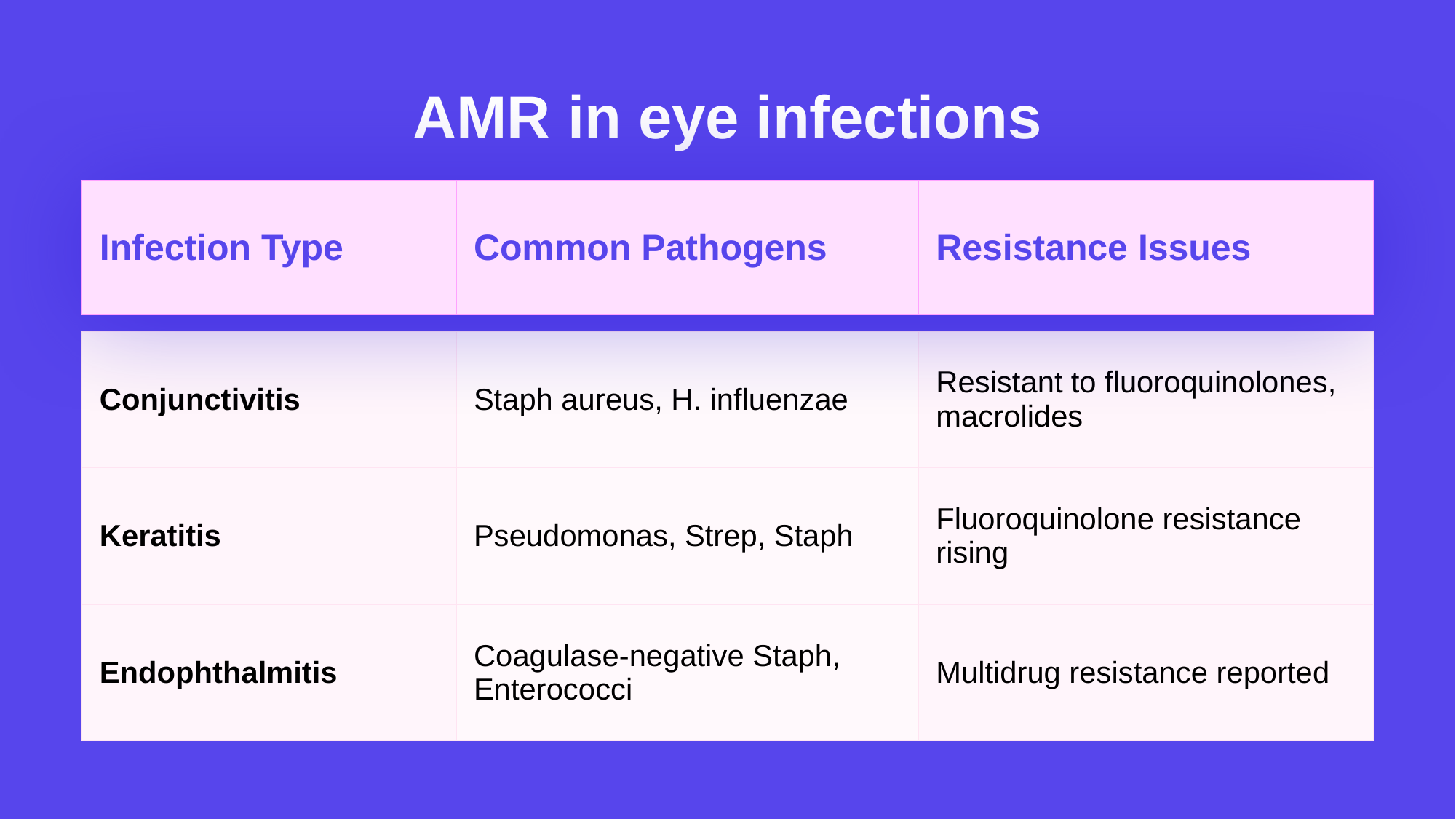

AMR in eye infections
| Infection Type | Common Pathogens | Resistance Issues |
| --- | --- | --- |
| Conjunctivitis | Staph aureus, H. influenzae | Resistant to fluoroquinolones, macrolides |
| --- | --- | --- |
| Keratitis | Pseudomonas, Strep, Staph | Fluoroquinolone resistance rising |
| Endophthalmitis | Coagulase-negative Staph, Enterococci | Multidrug resistance reported |